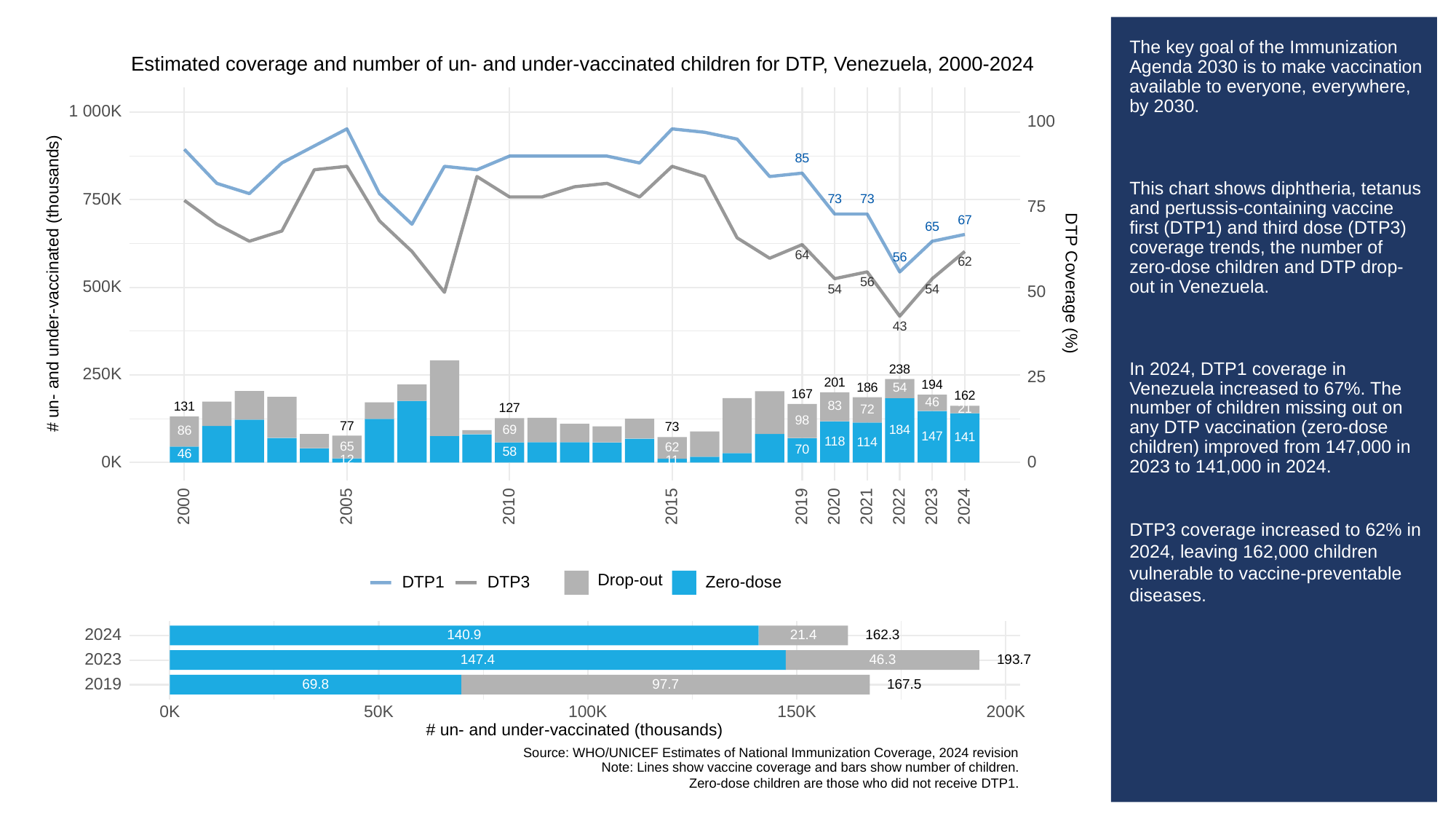

# The key goal of the Immunization Agenda 2030 is to make vaccination available to everyone, everywhere, by 2030.

This chart shows diphtheria, tetanus and pertussis-containing vaccine first (DTP1) and third dose (DTP3) coverage trends, the number of zero-dose children and DTP drop-out in Venezuela.

In 2024, DTP1 coverage in Venezuela increased to 67%. The number of children missing out on any DTP vaccination (zero-dose children) improved from 147,000 in 2023 to 141,000 in 2024.

DTP3 coverage increased to 62% in 2024, leaving 162,000 children vulnerable to vaccine-preventable diseases.

Estimated coverage and number of un- and under-vaccinated children for DTP, Venezuela, 2000-2024

1 000K

100

85

750K
73
73

75
67
65

64
56
62
# un- and under-vaccinated (thousands)
DTP Coverage (%)
56
500K
54
54
50

43

238
250K
25

201

194
186
54

167

162

46

83

131

127
21
72

98

77

73

69
184

86

147
141

118
114

65

62
70

58

46

12
11
0K
0

2023
2000
2005
2010
2015
2019
2020
2021
2022
2024

Drop-out
DTP3
Zero-dose
DTP1

2024
162.3
140.9
21.4

2023
46.3
193.7
147.4

2019
69.8
97.7
167.5

0K
50K
100K
150K
200K
# un- and under-vaccinated (thousands)
Source: WHO/UNICEF Estimates of National Immunization Coverage, 2024 revision
Note: Lines show vaccine coverage and bars show number of children.
Zero-dose children are those who did not receive DTP1.